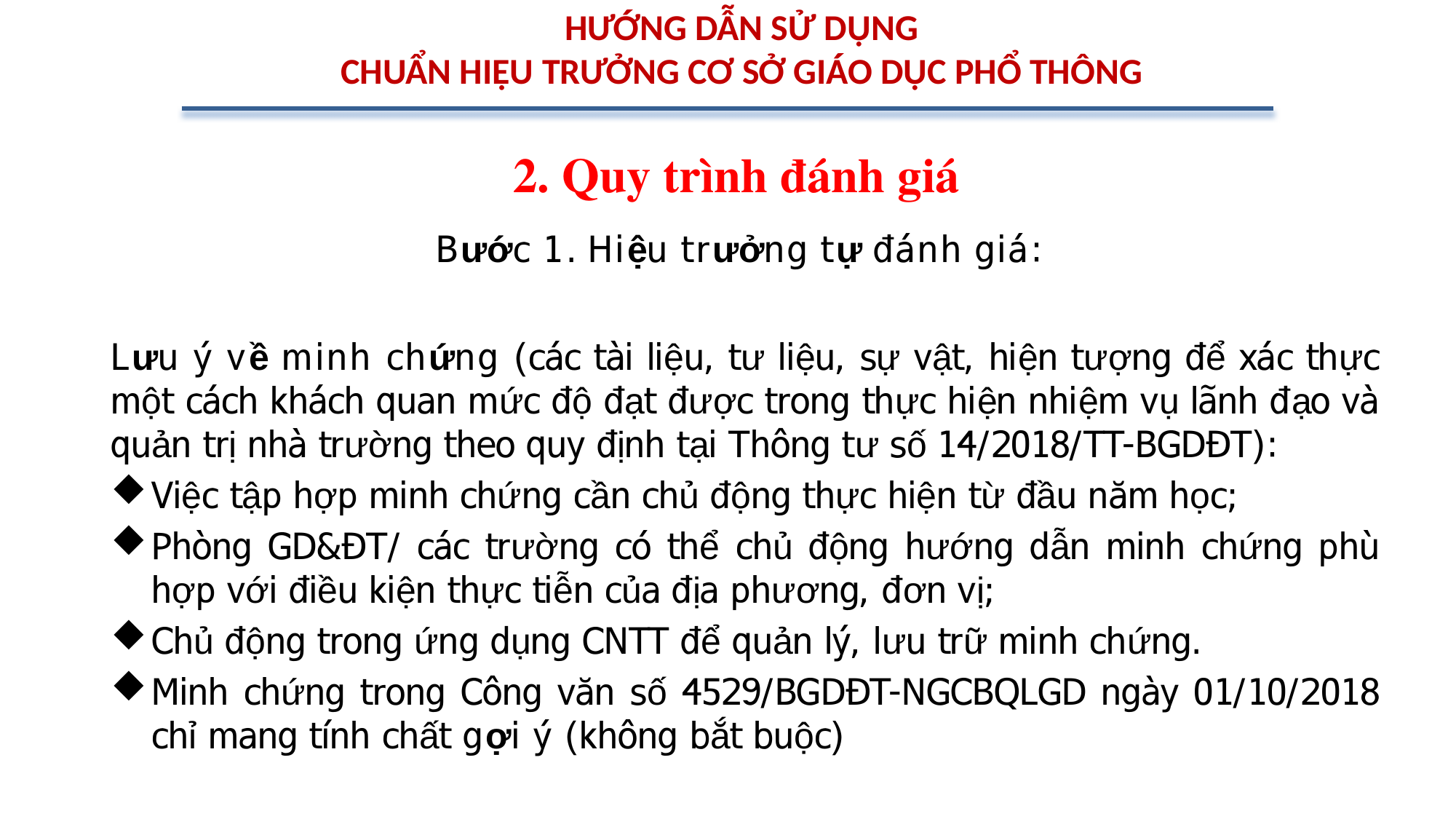

HƯỚNG DẪN SỬ DỤNG
CHUẨN HIỆU TRƯỞNG CƠ SỞ GIÁO DỤC PHỔ THÔNG
2. Quy trình đánh giá
Bước 1. Hiệu trưởng tự đánh giá:

Lưu ý về minh chứng (các tài liệu, tư liệu, sự vật, hiện tượng để xác thực một cách khách quan mức độ đạt được trong thực hiện nhiệm vụ lãnh đạo và quản trị nhà trường theo quy định tại Thông tư số 14/2018/TT-BGDĐT):
Việc tập hợp minh chứng cần chủ động thực hiện từ đầu năm học;
Phòng GD&ĐT/ các trường có thể chủ động hướng dẫn minh chứng phù hợp với điều kiện thực tiễn của địa phương, đơn vị;
Chủ động trong ứng dụng CNTT để quản lý, lưu trữ minh chứng.
Minh chứng trong Công văn số 4529/BGDĐT-NGCBQLGD ngày 01/10/2018 chỉ mang tính chất gợi ý (không bắt buộc)